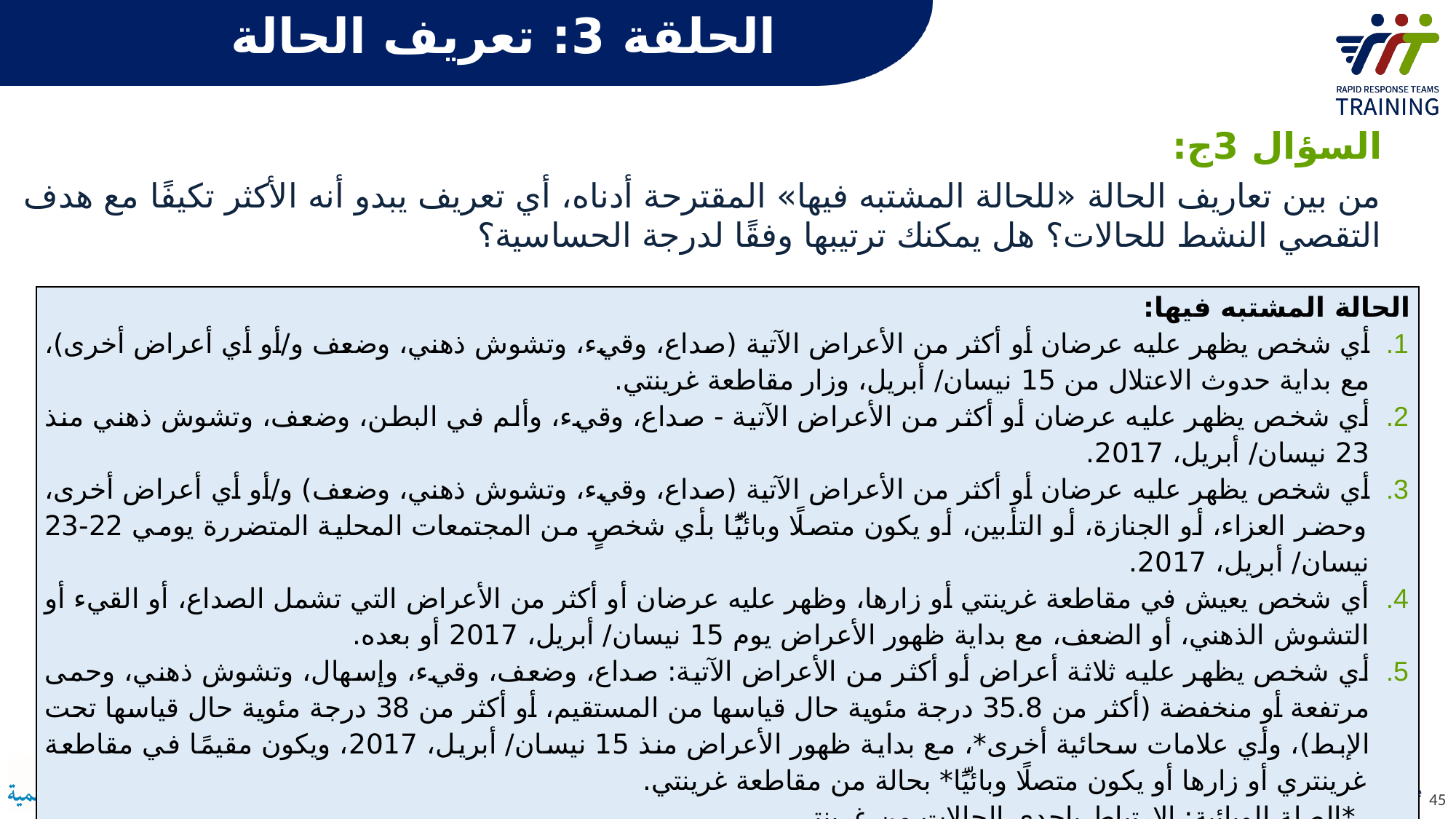

الحلقة 3: تعريف الحالة
السؤال 3ج:
من بين تعاريف الحالة «للحالة المشتبه فيها» المقترحة أدناه، أي تعريف يبدو أنه الأكثر تكيفًا مع هدف التقصي النشط للحالات؟ هل يمكنك ترتيبها وفقًا لدرجة الحساسية؟
| الحالة المشتبه فيها: أي شخص يظهر عليه عرضان أو أكثر من الأعراض الآتية (صداع، وقيء، وتشوش ذهني، وضعف و/أو أي أعراض أخرى)، مع بداية حدوث الاعتلال من 15 نيسان/ أبريل، وزار مقاطعة غرينتي. أي شخص يظهر عليه عرضان أو أكثر من الأعراض الآتية - صداع، وقيء، وألم في البطن، وضعف، وتشوش ذهني منذ 23 نيسان/ أبريل، 2017. أي شخص يظهر عليه عرضان أو أكثر من الأعراض الآتية (صداع، وقيء، وتشوش ذهني، وضعف) و/أو أي أعراض أخرى، وحضر العزاء، أو الجنازة، أو التأبين، أو يكون متصلًا وبائيًّا بأي شخصٍ من المجتمعات المحلية المتضررة يومي 22-23 نيسان/ أبريل، 2017. أي شخص يعيش في مقاطعة غرينتي أو زارها، وظهر عليه عرضان أو أكثر من الأعراض التي تشمل الصداع، أو القيء أو التشوش الذهني، أو الضعف، مع بداية ظهور الأعراض يوم 15 نيسان/ أبريل، 2017 أو بعده. أي شخص يظهر عليه ثلاثة أعراض أو أكثر من الأعراض الآتية: صداع، وضعف، وقيء، وإسهال، وتشوش ذهني، وحمى مرتفعة أو منخفضة (أكثر من 35.8 درجة مئوية حال قياسها من المستقيم، أو أكثر من 38 درجة مئوية حال قياسها تحت الإبط)، وأي علامات سحائية أخرى\*، مع بداية ظهور الأعراض منذ 15 نيسان/ أبريل، 2017، ويكون مقيمًا في مقاطعة غرينتري أو زارها أو يكون متصلًا وبائيًّا\* بحالة من مقاطعة غرينتي. \*الصلة الوبائية: الارتباط بإحدى الحالات من غرينتي. |
| --- |
45